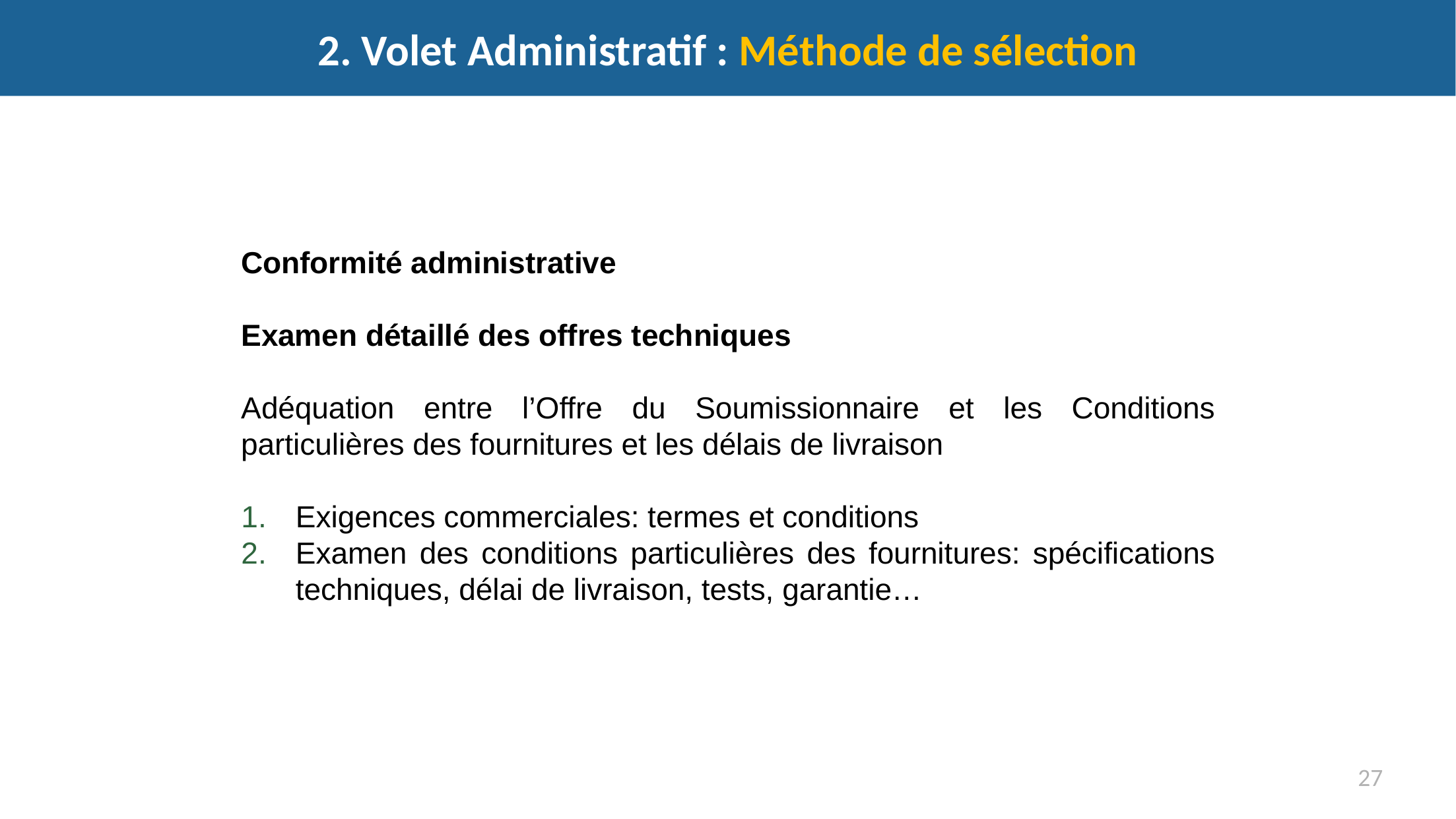

27
2. Volet Administratif : Méthode de sélection

Conformité administrative

Examen détaillé des offres techniques

Adéquation entre l’Offre du Soumissionnaire et les Conditions particulières des fournitures et les délais de livraison

Exigences commerciales: termes et conditions
Examen des conditions particulières des fournitures: spécifications techniques, délai de livraison, tests, garantie…